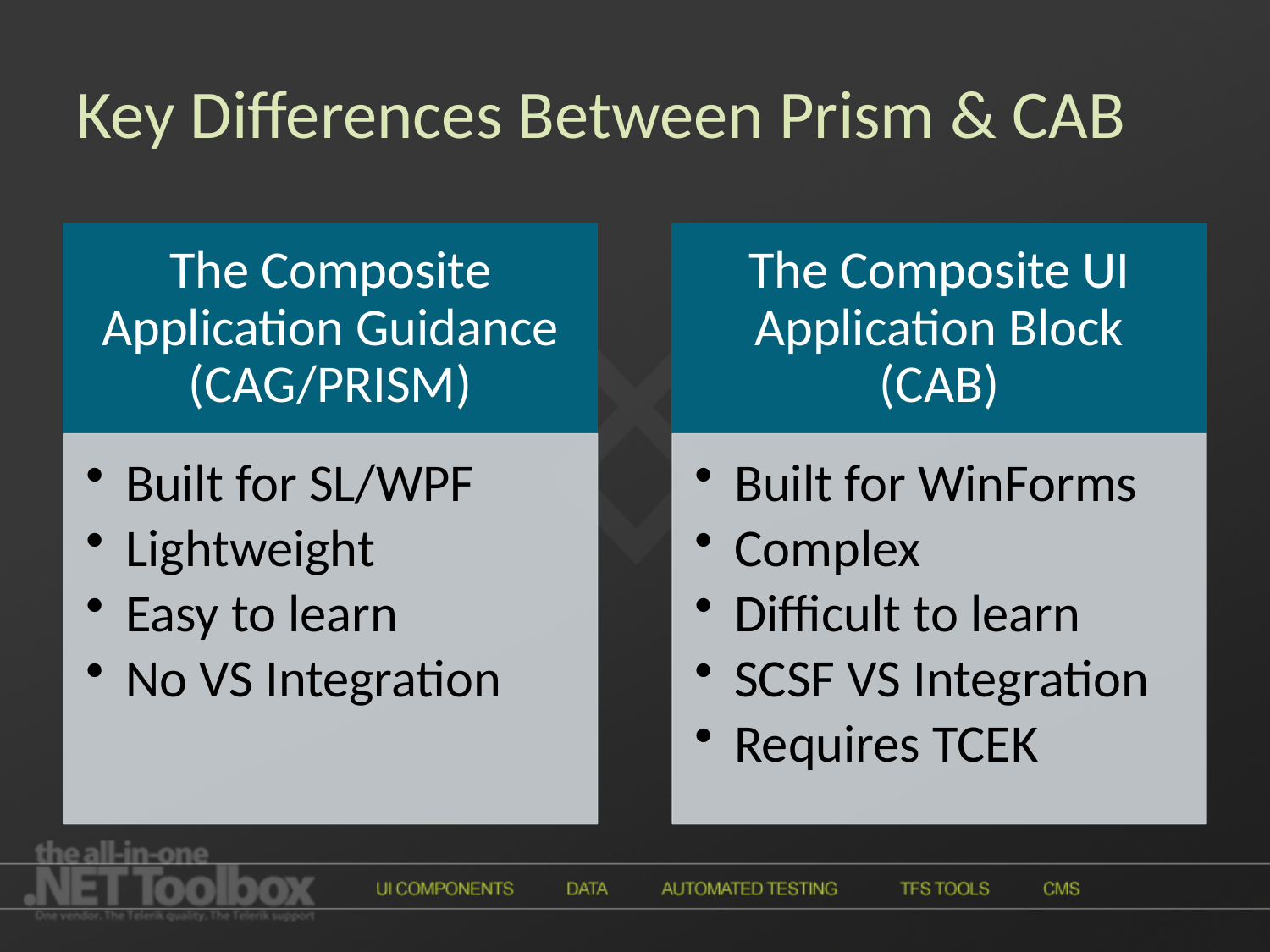

# Key Differences Between Prism & CAB
The Composite Application Guidance (CAG/PRISM)
Built for SL/WPF
Lightweight
Easy to learn
No VS Integration
The Composite UI Application Block (CAB)
Built for WinForms
Complex
Difficult to learn
SCSF VS Integration
Requires TCEK